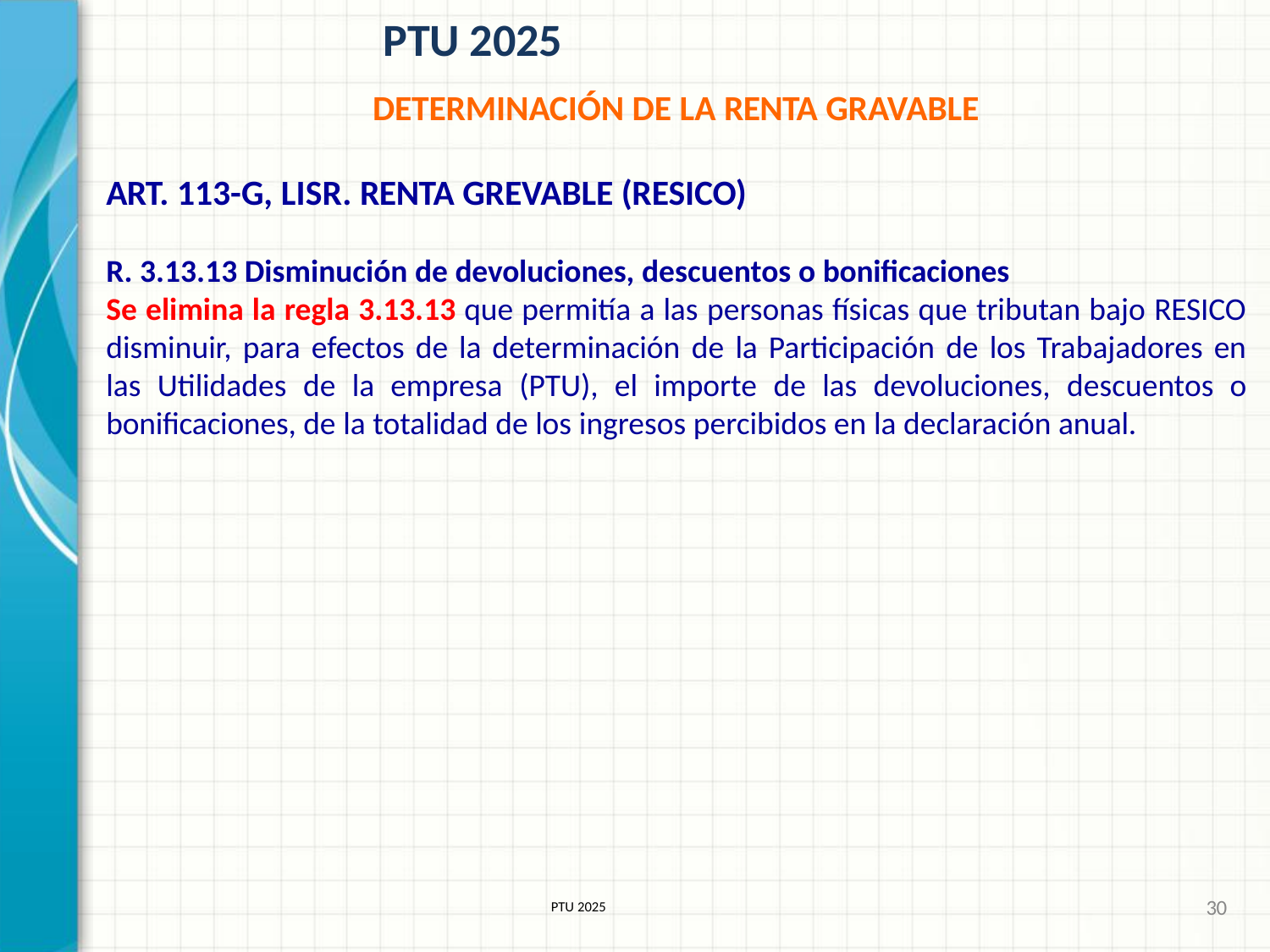

# PTU 2025
DETERMINACIÓN DE LA RENTA GRAVABLE
ART. 113-G, LISR. RENTA GREVABLE (RESICO)
R. 3.13.13 Disminución de devoluciones, descuentos o bonificaciones
Se elimina la regla 3.13.13 que permitía a las personas físicas que tributan bajo RESICO disminuir, para efectos de la determinación de la Participación de los Trabajadores en las Utilidades de la empresa (PTU), el importe de las devoluciones, descuentos o bonificaciones, de la totalidad de los ingresos percibidos en la declaración anual.
30
PTU 2025